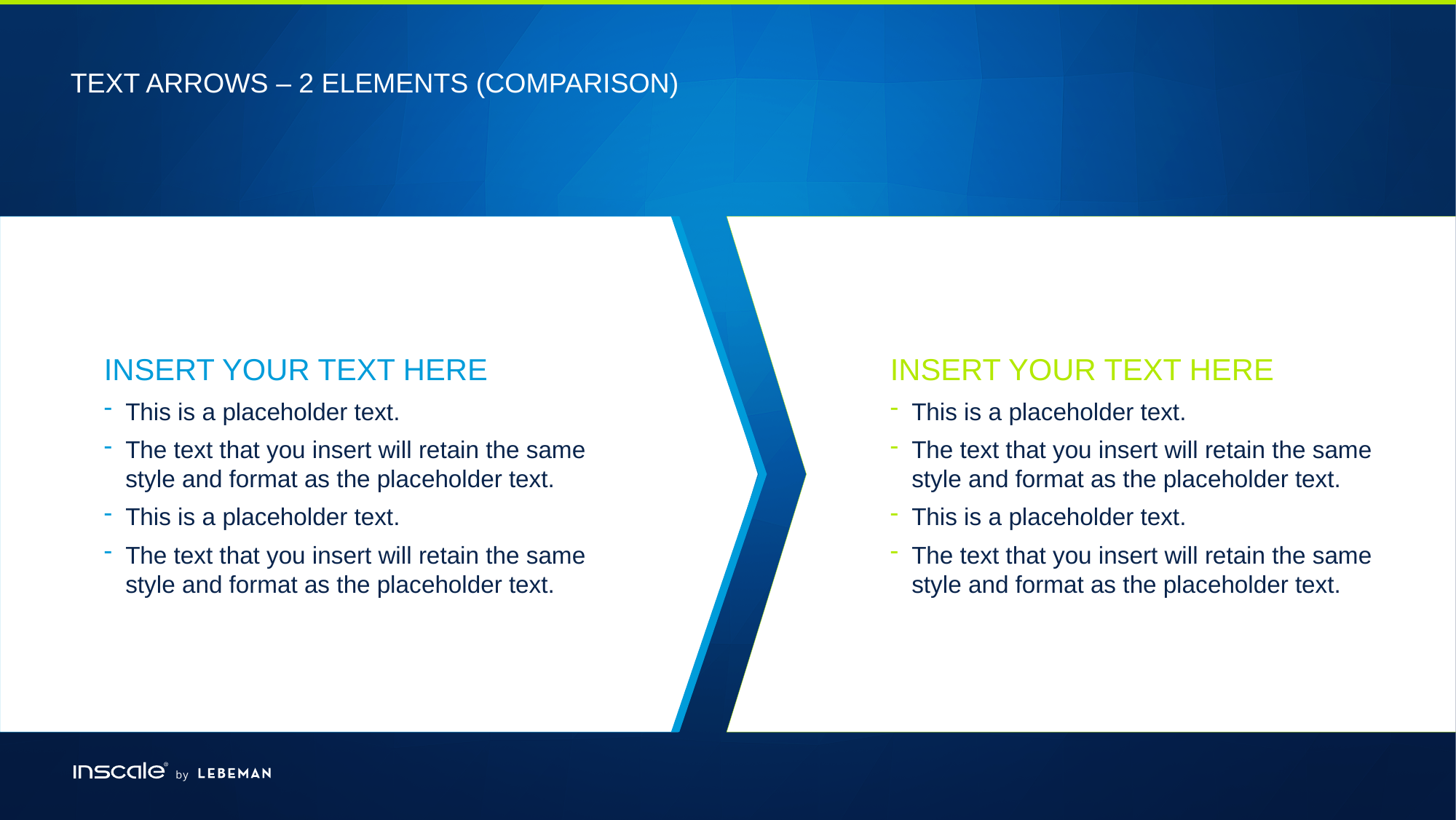

# Text arrows – 2 Elements (comparison)

insert your text here
This is a placeholder text.
The text that you insert will retain the same style and format as the placeholder text.
This is a placeholder text.
The text that you insert will retain the same style and format as the placeholder text.
insert your text here
This is a placeholder text.
The text that you insert will retain the same style and format as the placeholder text.
This is a placeholder text.
The text that you insert will retain the same style and format as the placeholder text.